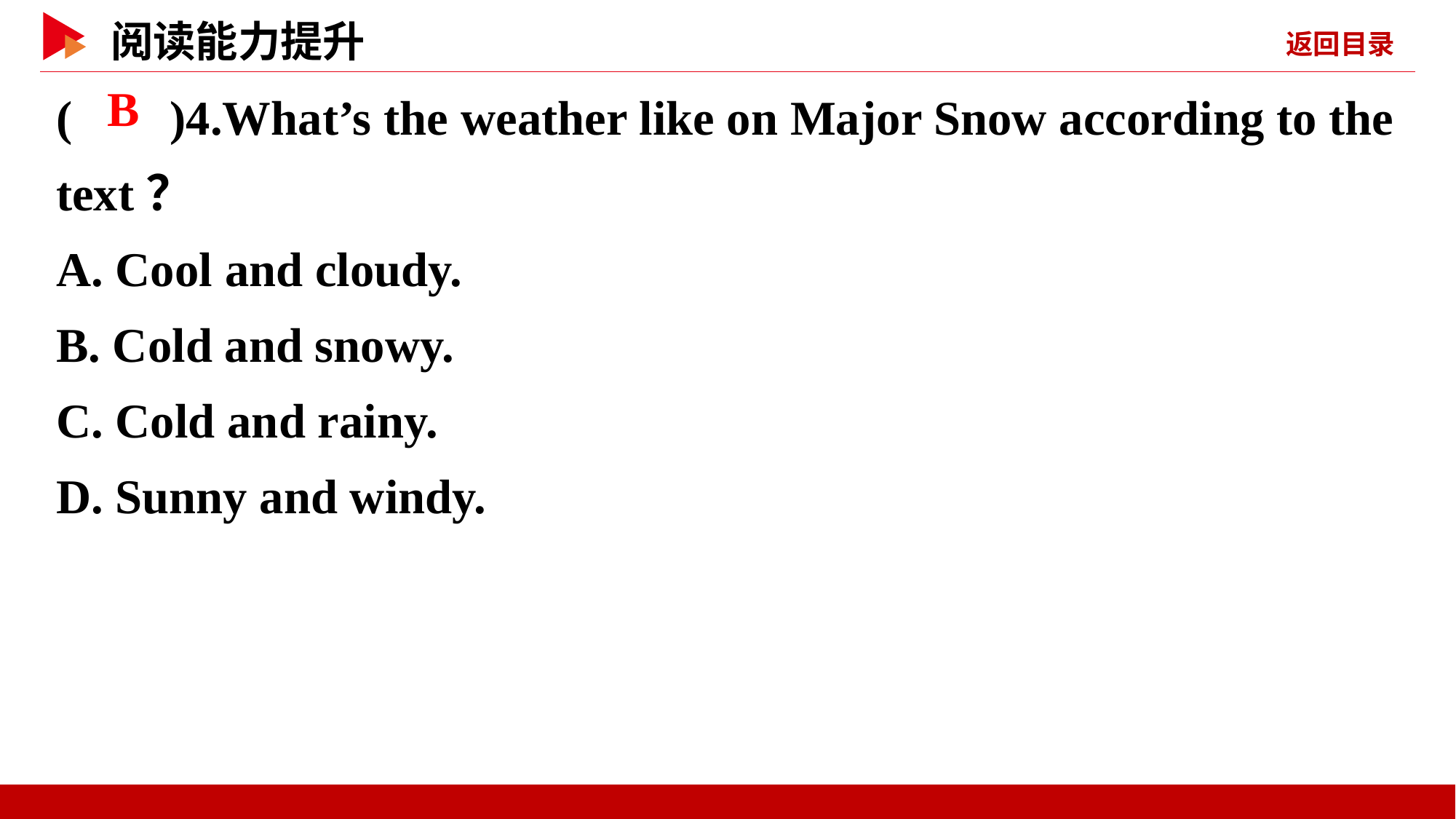

(        )4.What’s the weather like on Major Snow according to the text？
A. Cool and cloudy.
B. Cold and snowy.
C. Cold and rainy.
D. Sunny and windy.

   B